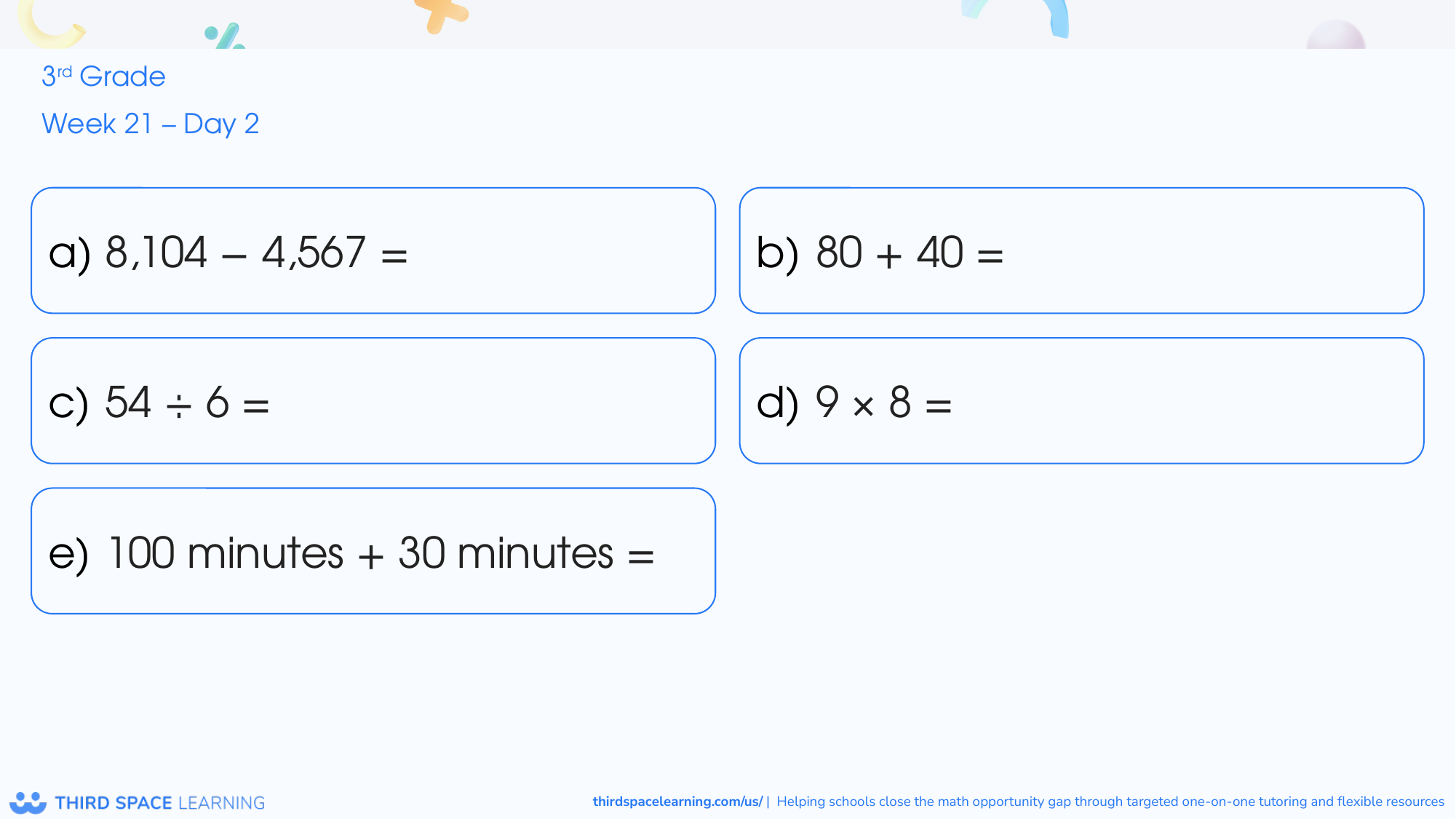

3rd Grade
Week 21 – Day 2
8,104 − 4,567 =
80 + 40 =
54 ÷ 6 =
9 × 8 =
100 minutes + 30 minutes =